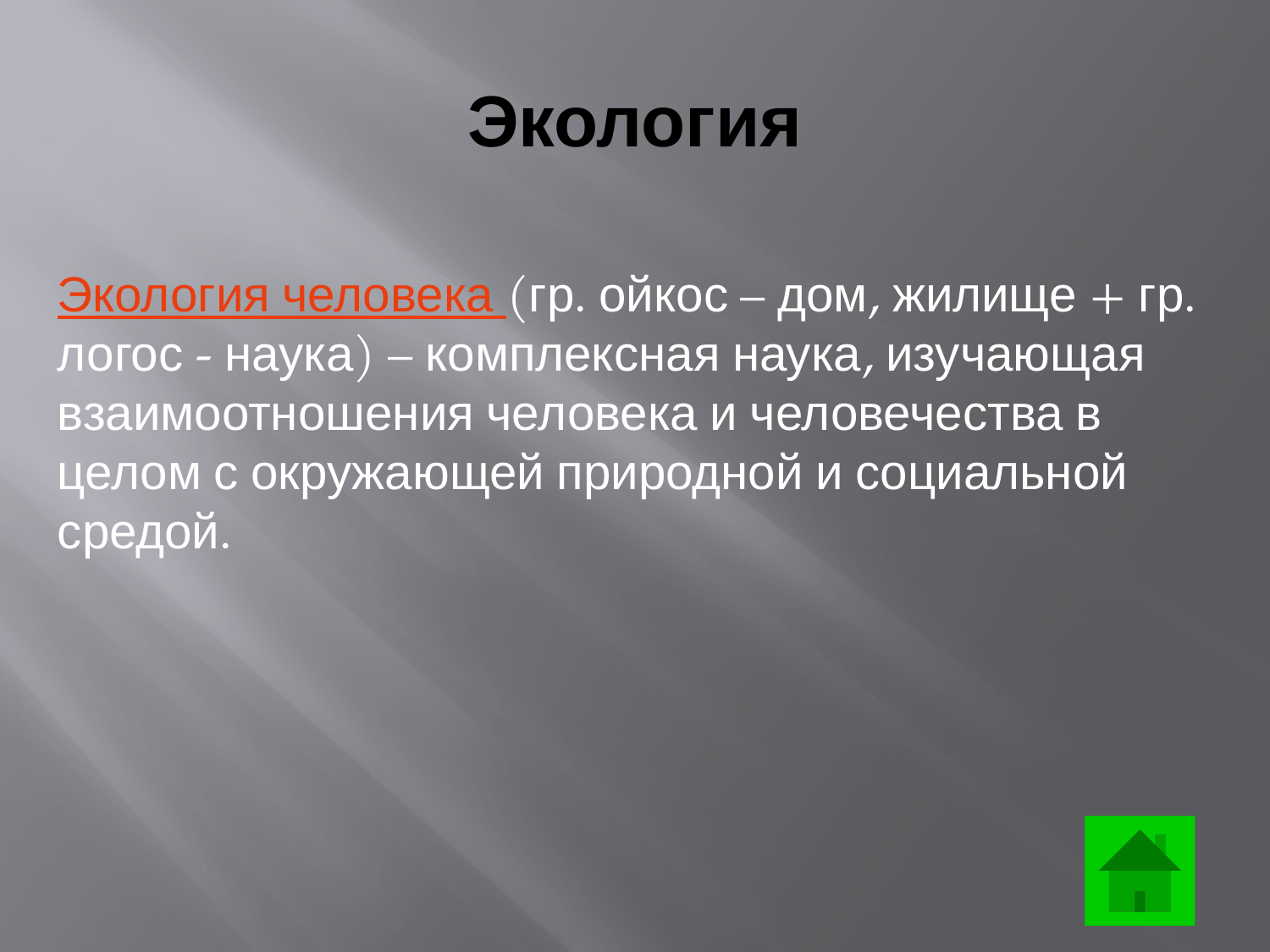

# Экология
Экология человека (гр. ойкос – дом, жилище + гр. логос - наука) – комплексная наука, изучающая взаимоотношения человека и человечества в целом с окружающей природной и социальной средой.